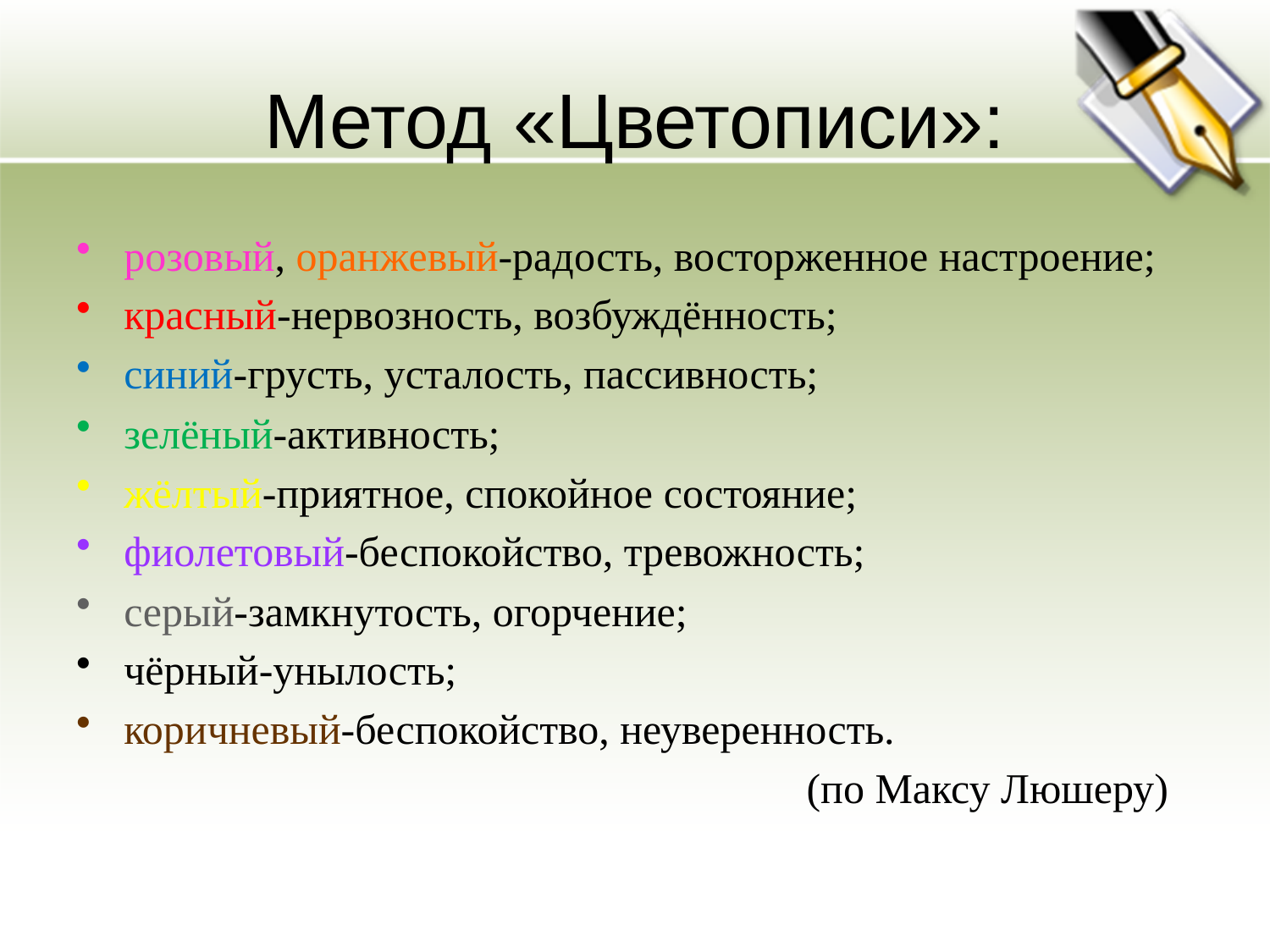

# Метод «Цветописи»:
розовый, оранжевый-радость, восторженное настроение;
красный-нервозность, возбуждённость;
синий-грусть, усталость, пассивность;
зелёный-активность;
жёлтый-приятное, спокойное состояние;
фиолетовый-беспокойство, тревожность;
серый-замкнутость, огорчение;
чёрный-унылость;
коричневый-беспокойство, неуверенность.
                                                                     (по Максу Люшеру)